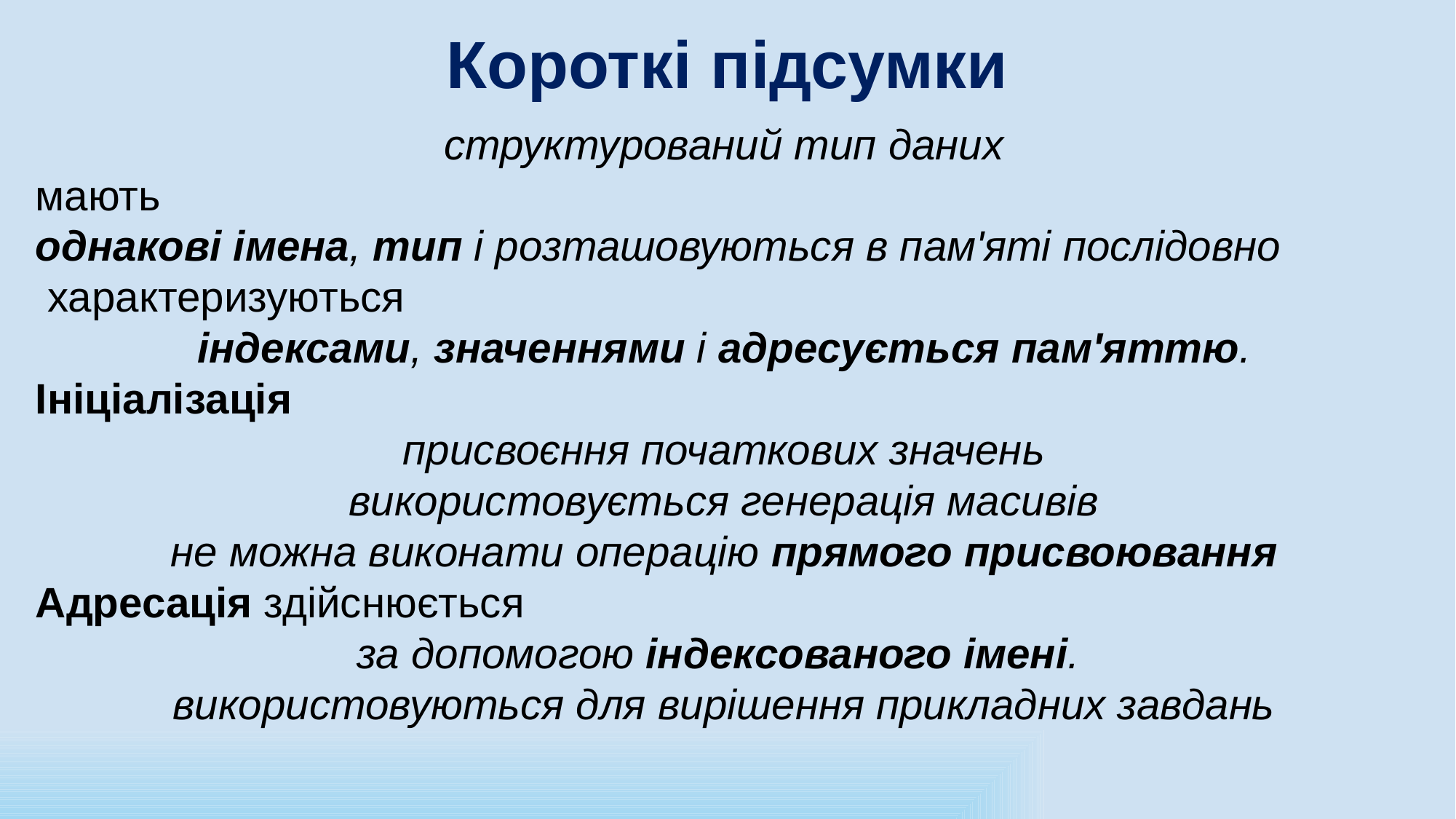

# Короткі підсумки
структурований тип даних
мають
однакові імена, тип і розташовуються в пам'яті послідовно
 характеризуються
індексами, значеннями і адресується пам'яттю.
Ініціалізація
присвоєння початкових значень
використовується генерація масивів
не можна виконати операцію прямого присвоювання
Адресація здійснюється
за допомогою індексованого імені.
використовуються для вирішення прикладних завдань